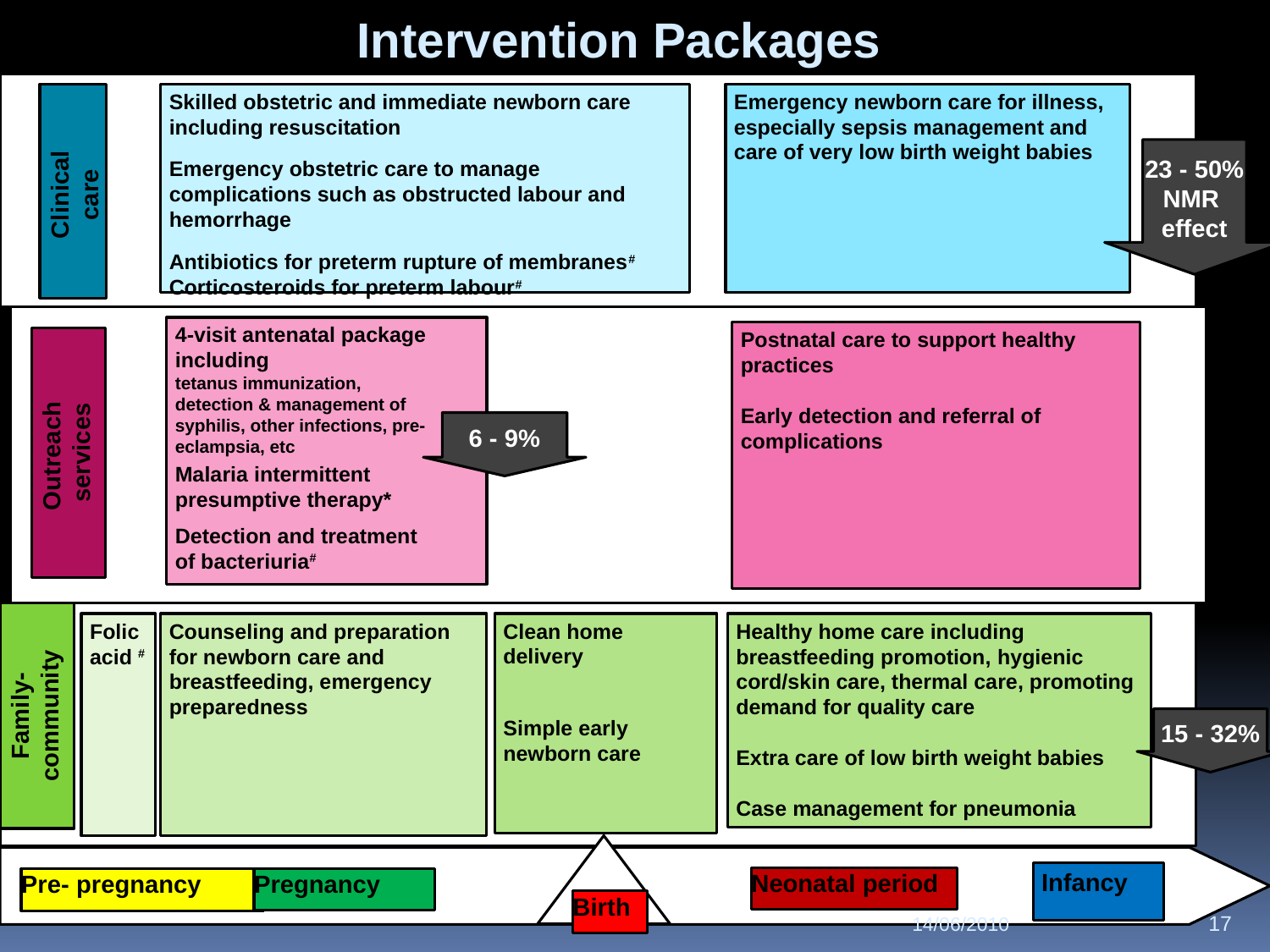

Intervention Packages

Skilled obstetric and immediate newborn care including resuscitation

Emergency obstetric care to manage complications such as obstructed labour and hemorrhage

Antibiotics for preterm rupture of membranes#
Corticosteroids for preterm labour#
Emergency newborn care for illness, especially sepsis management and care of very low birth weight babies

Clinical
care
23 - 50%
NMR
effect

4-visit antenatal package including
tetanus immunization,
detection & management of syphilis, other infections, pre-eclampsia, etc

Malaria intermittent presumptive therapy*

Detection and treatment
of bacteriuria#
Postnatal care to support healthy practices

Early detection and referral of complications

Outreach
services
6 - 9%

Folic acid #

Counseling and preparation for newborn care and breastfeeding, emergency preparedness

Clean home delivery

Simple early newborn care
Healthy home care including breastfeeding promotion, hygienic cord/skin care, thermal care, promoting demand for quality care

Extra care of low birth weight babies

Case management for pneumonia
Family-community

15 - 32%

Infancy
Neonatal period
Pregnancy
Pre- pregnancy
Birth
14/06/2010
17